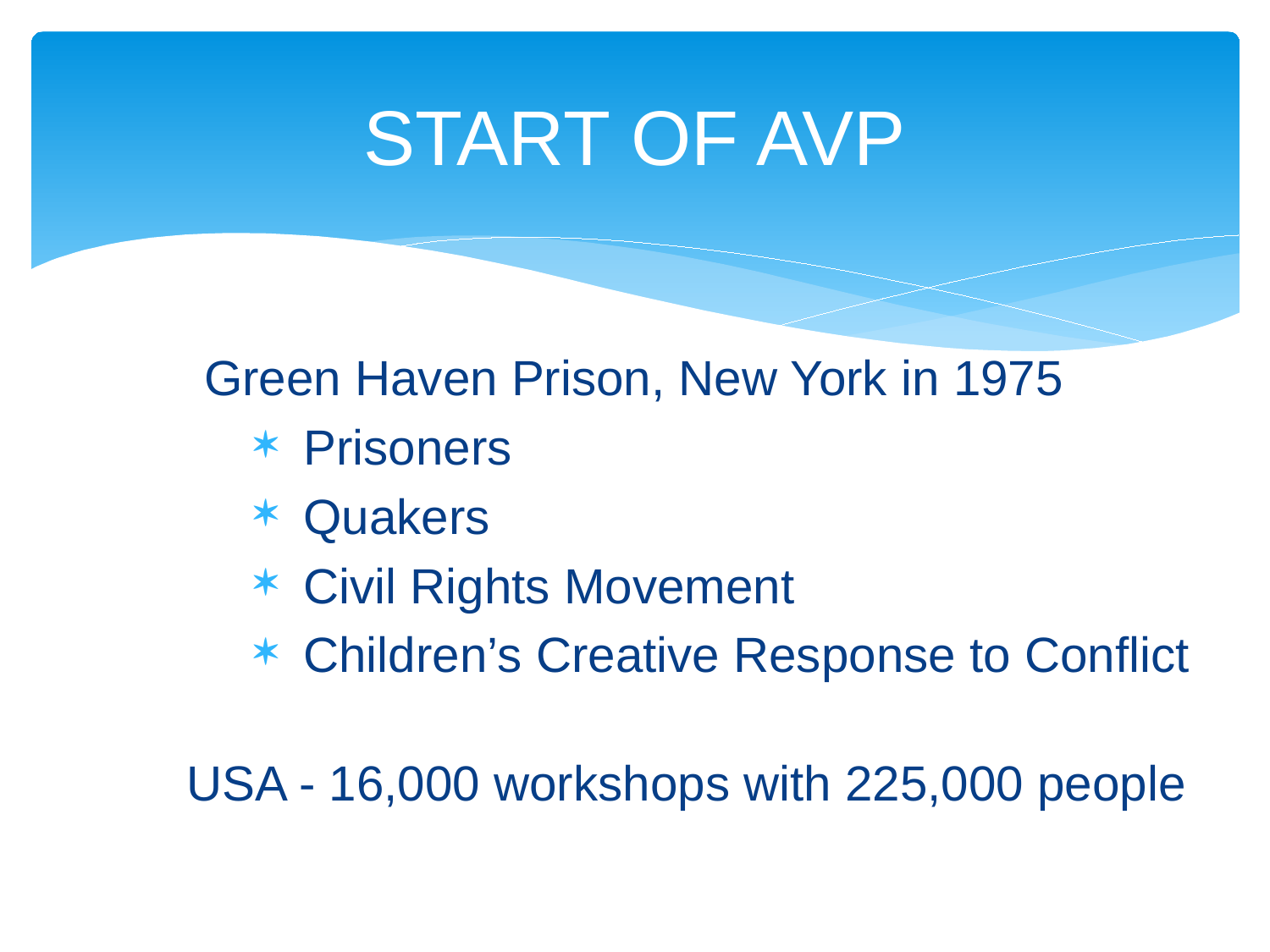

# START OF AVP
Green Haven Prison, New York in 1975
Prisoners
Quakers
Civil Rights Movement
Children’s Creative Response to Conflict
USA - 16,000 workshops with 225,000 people